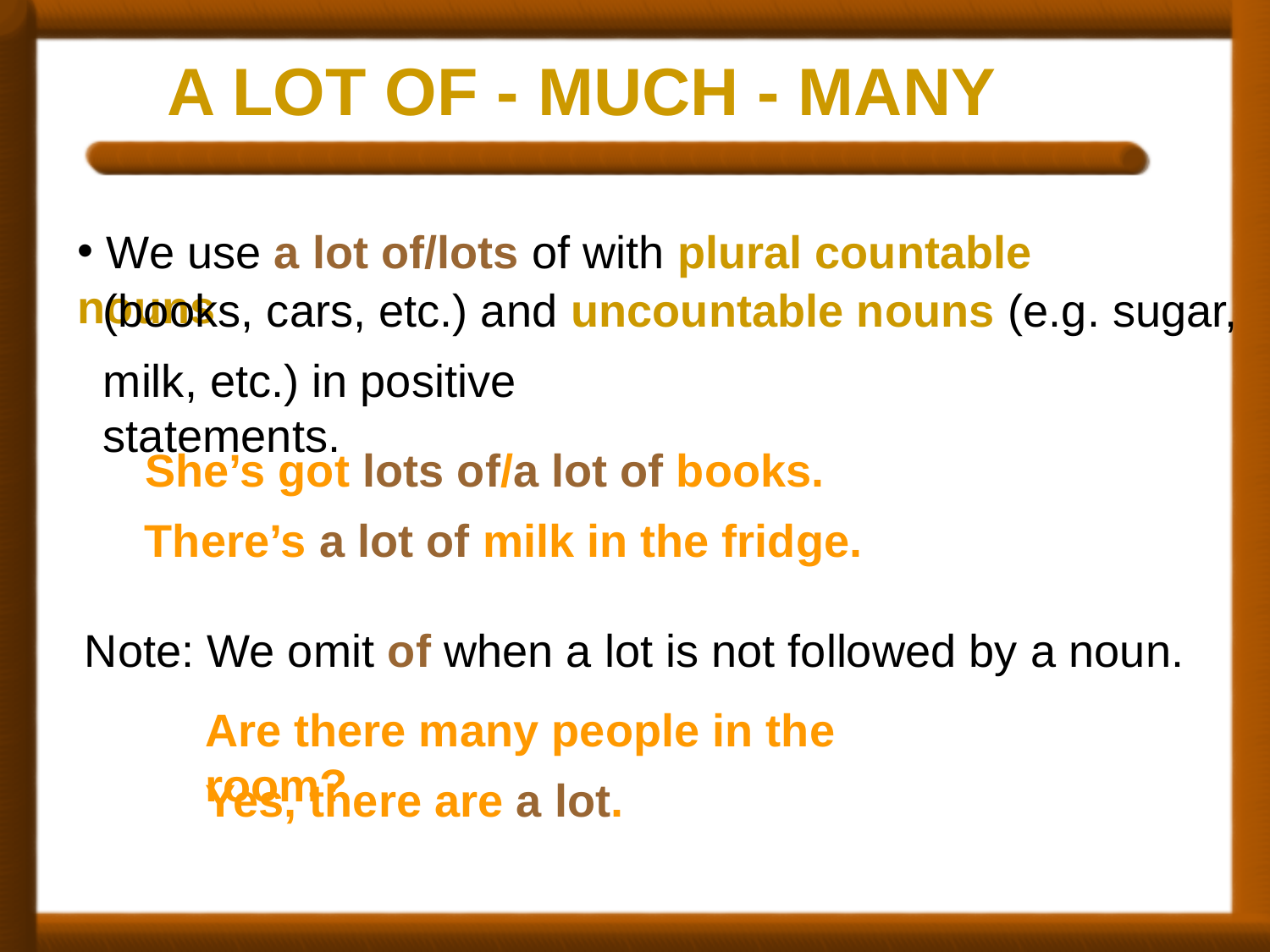

A LOT OF - MUCH - MANY
 We use a lot of/lots of with plural countable nouns
(books, cars, etc.) and uncountable nouns (e.g. sugar,
milk, etc.) in positive statements.
She’s got lots of/a lot of books.
There’s a lot of milk in the fridge.
Note: We omit of when a lot is not followed by a noun.
Are there many people in the room?
Yes, there are a lot.